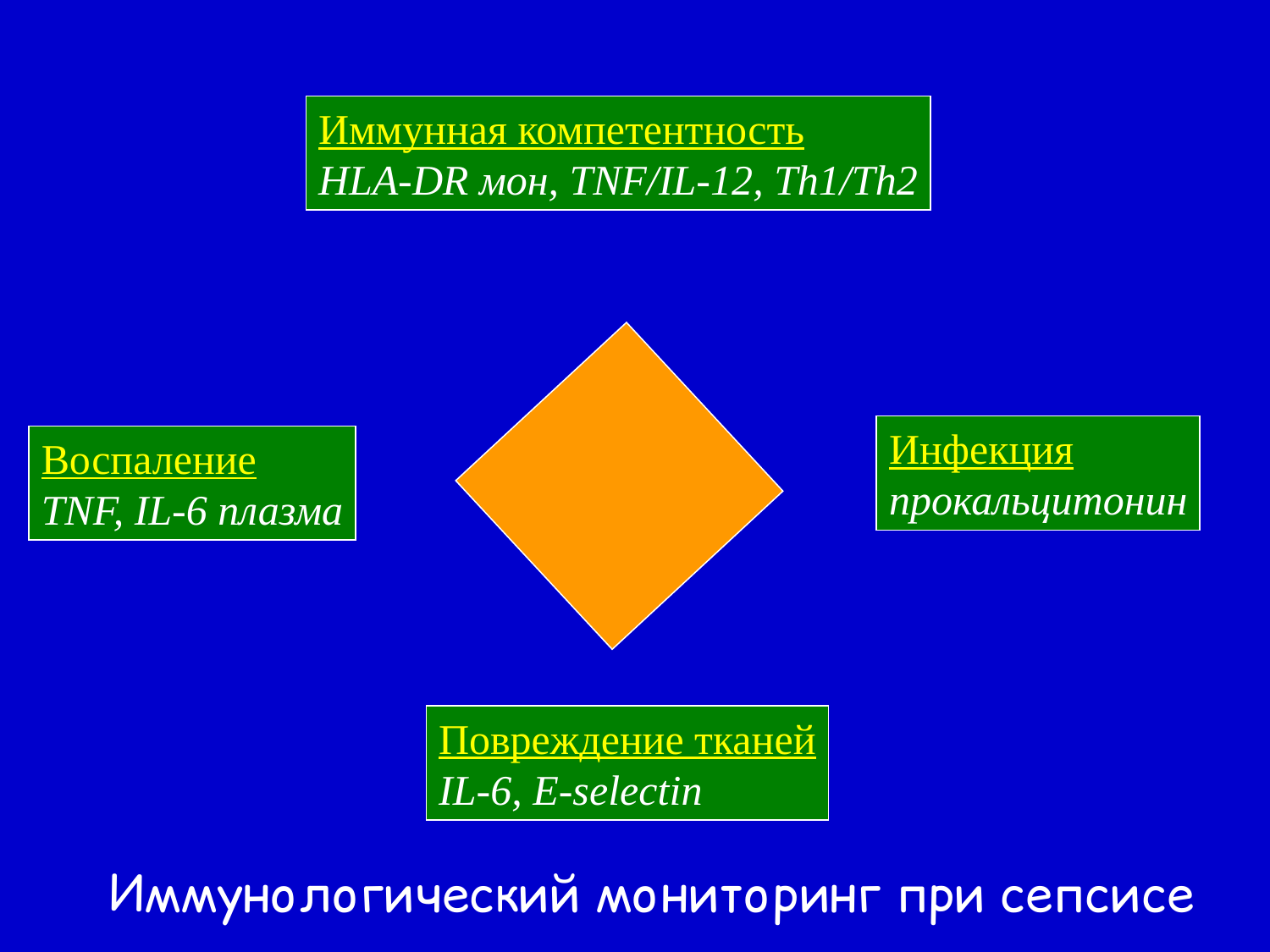

Иммунная компетентность
HLA-DR мон, TNF/IL-12, Th1/Th2

Инфекция
прокальцитонин
Воспаление
TNF, IL-6 плазма
Повреждение тканей
IL-6, E-selectin
Иммунологический мониторинг при сепсисе